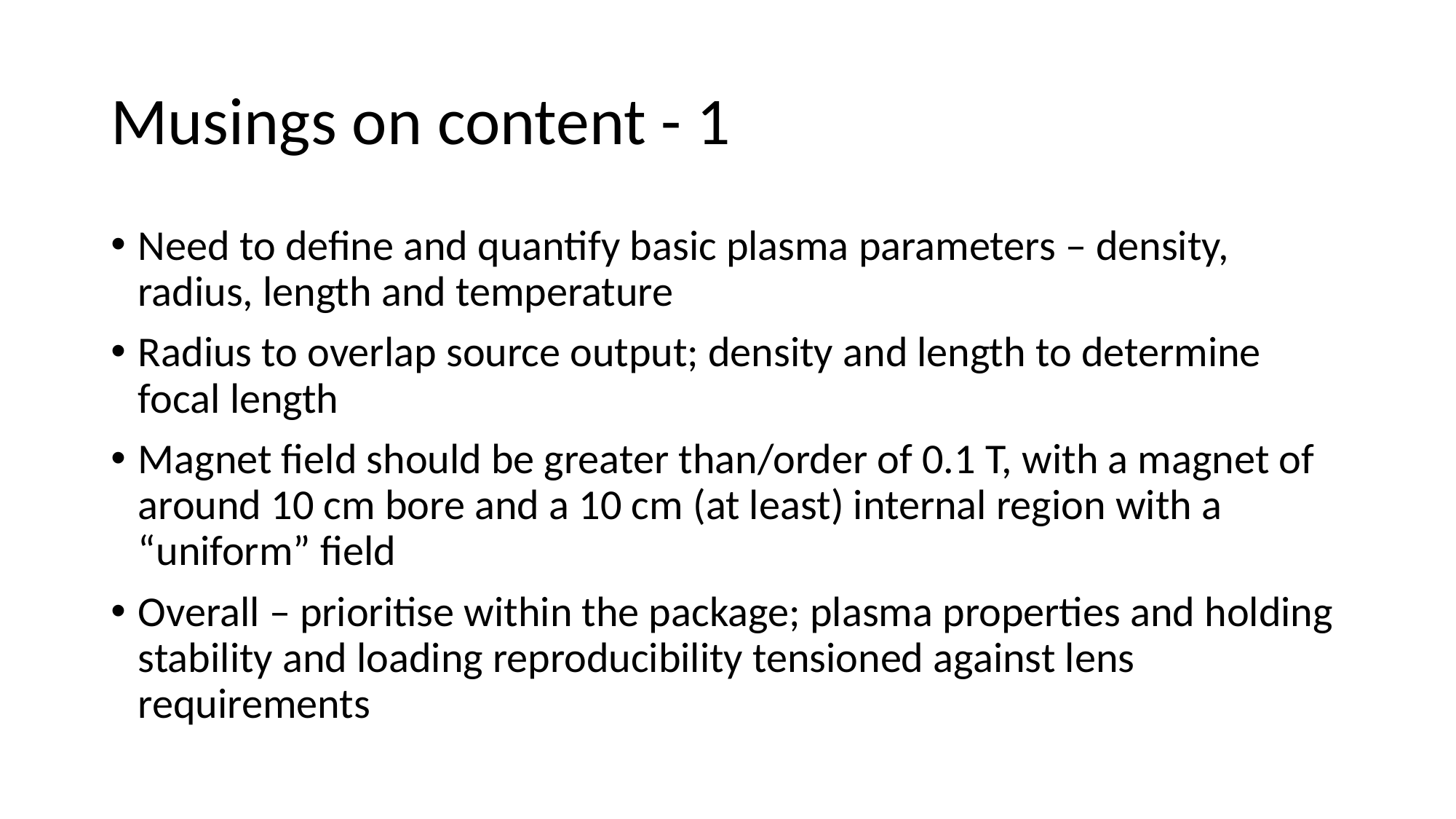

# Musings on content - 1
Need to define and quantify basic plasma parameters – density, radius, length and temperature
Radius to overlap source output; density and length to determine focal length
Magnet field should be greater than/order of 0.1 T, with a magnet of around 10 cm bore and a 10 cm (at least) internal region with a “uniform” field
Overall – prioritise within the package; plasma properties and holding stability and loading reproducibility tensioned against lens requirements